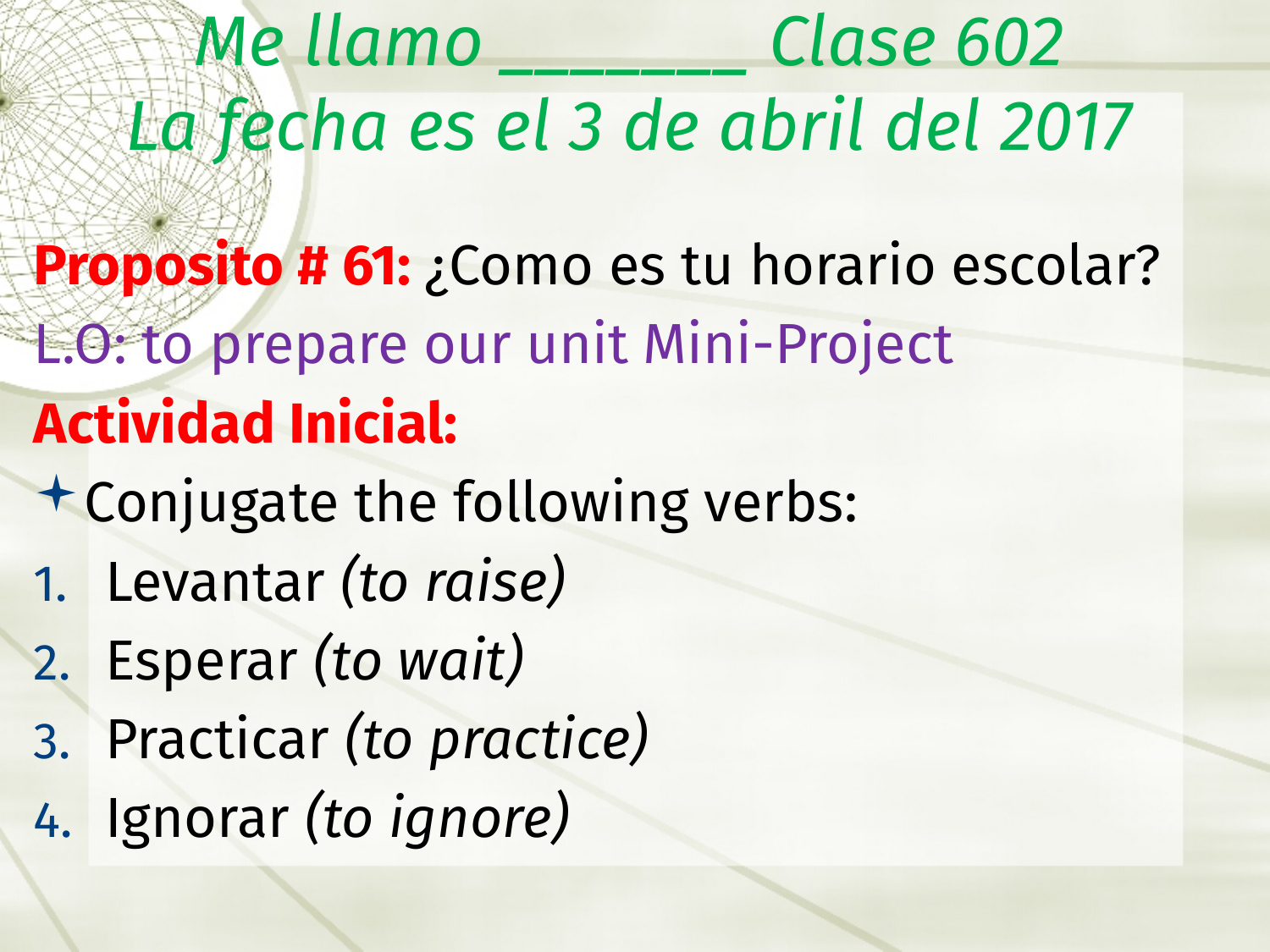

# Me llamo _______ Clase 602 La fecha es el 3 de abril del 2017
Proposito # 61: ¿Como es tu horario escolar?
L.O: to prepare our unit Mini-Project
Actividad Inicial:
Conjugate the following verbs:
Levantar (to raise)
Esperar (to wait)
Practicar (to practice)
Ignorar (to ignore)